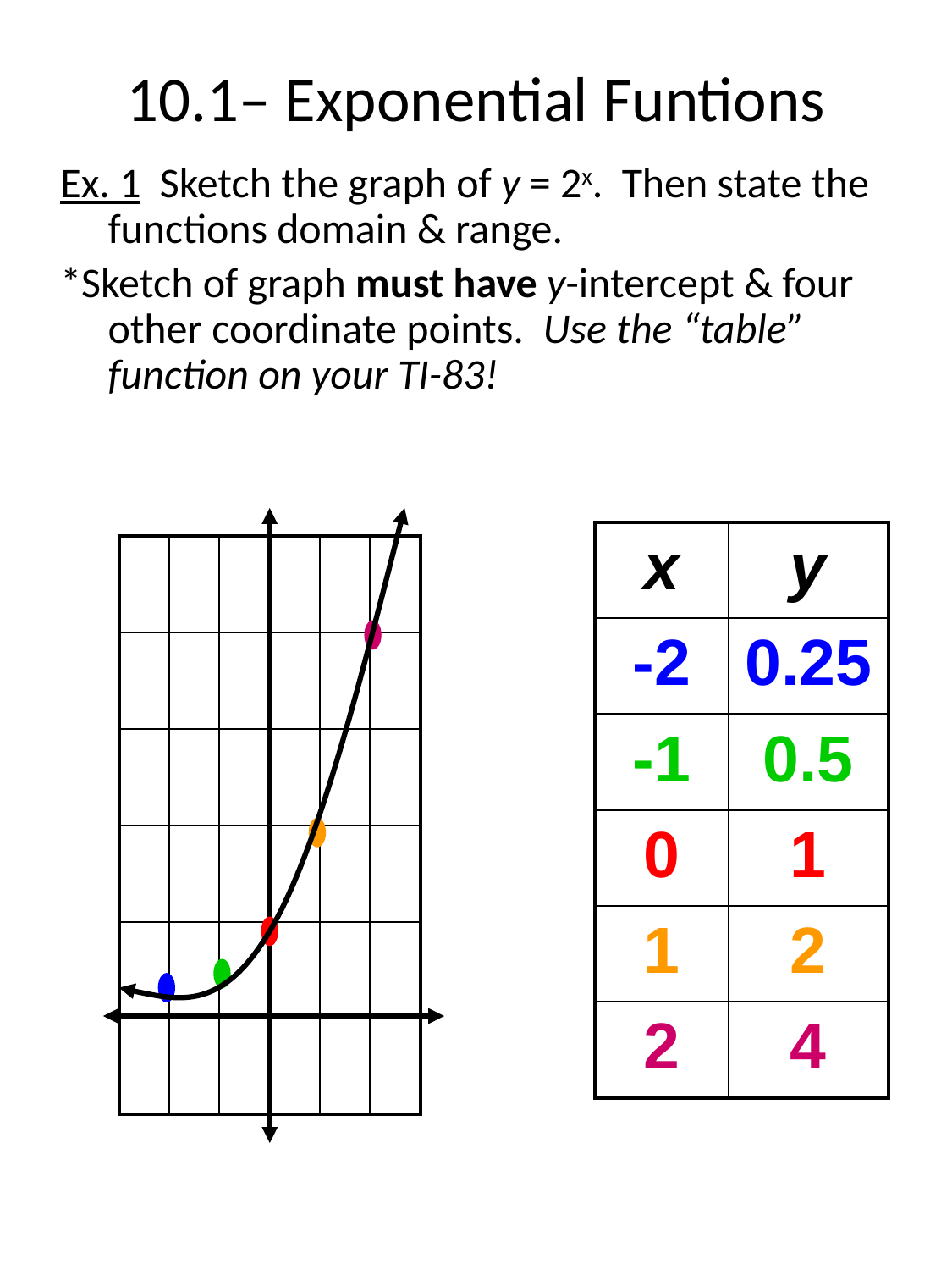

# 10.1– Exponential Funtions
Ex. 1  Sketch the graph of y = 2x.  Then state the functions domain & range.
*Sketch of graph must have y-intercept & four other coordinate points.  Use the “table” function on your TI-83!

| x | y |
| --- | --- |
| -2 | 0.25 |
| -1 | 0.5 |
| 0 | 1 |
| 1 | 2 |
| 2 | 4 |
|  |  |  |  |  |  |
| --- | --- | --- | --- | --- | --- |
|  |  |  |  |  |  |
|  |  |  |  |  |  |
|  |  |  |  |  |  |
|  |  |  |  |  |  |
|  |  |  |  |  |  |